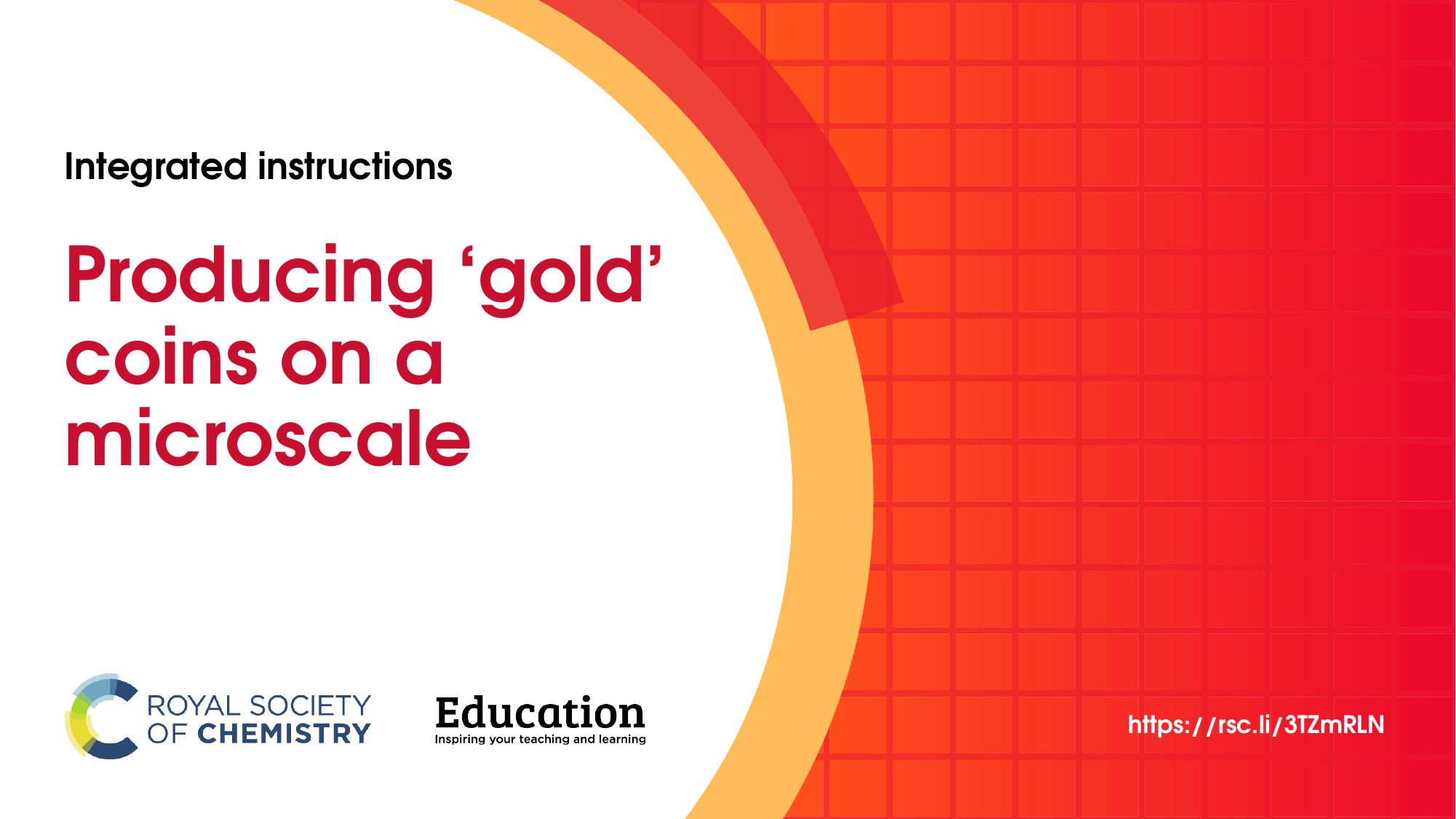

# Integrated instructions
Producing ‘gold’ coins on a microscale